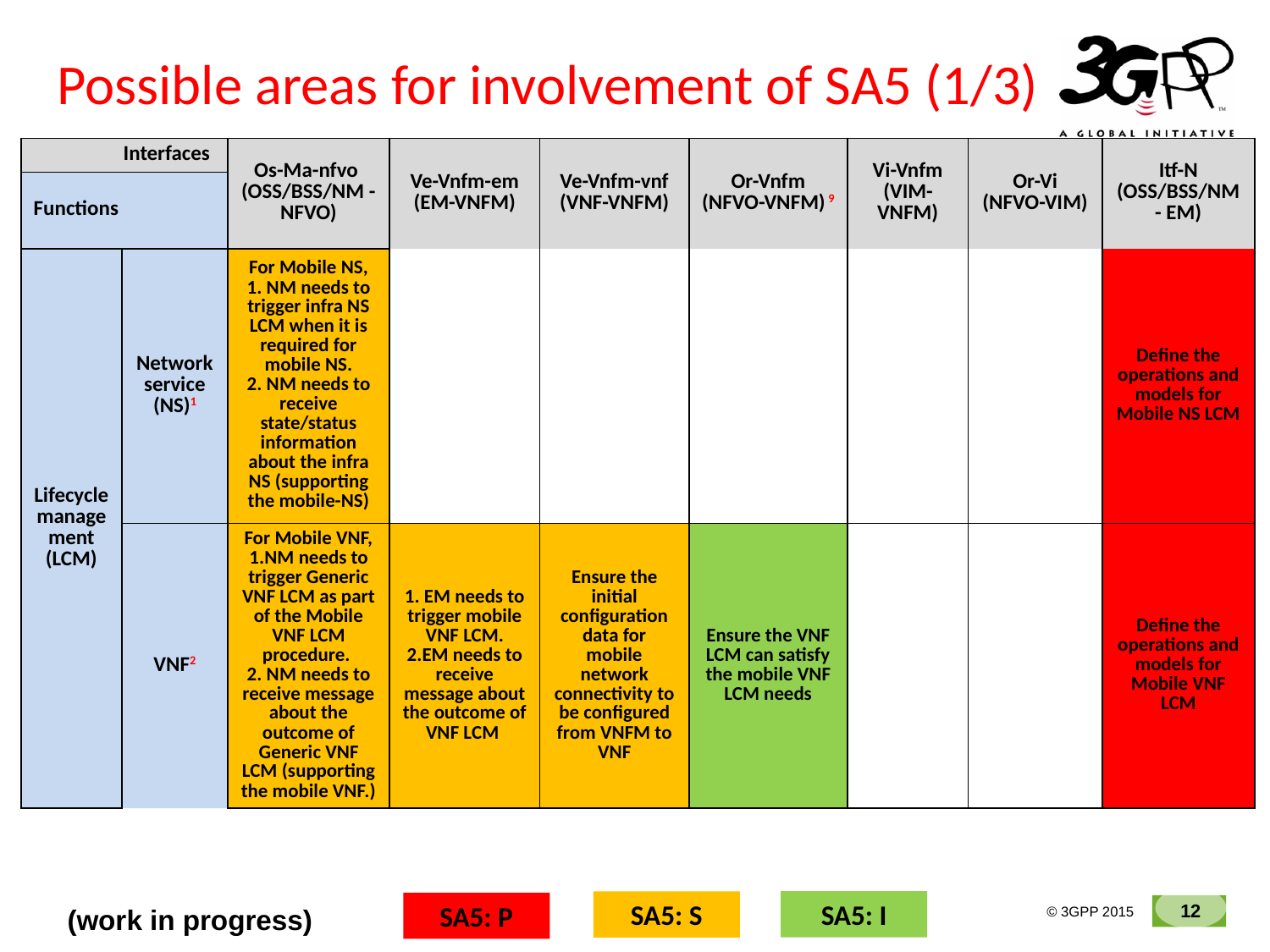

# Possible areas for involvement of SA5 (1/3)
| Interfaces |  | Os-Ma-nfvo (OSS/BSS/NM - NFVO) | Ve-Vnfm-em (EM-VNFM) | Ve-Vnfm-vnf (VNF-VNFM) | Or-Vnfm (NFVO-VNFM) 9 | Vi-Vnfm (VIM-VNFM) | Or-Vi (NFVO-VIM) | Itf-N (OSS/BSS/NM - EM) |
| --- | --- | --- | --- | --- | --- | --- | --- | --- |
| Functions |  |  |  |  |  |  |  |  |
| Lifecycle management (LCM) | Network service (NS)1 | For Mobile NS, 1. NM needs to trigger infra NS LCM when it is required for mobile NS. 2. NM needs to receive state/status information about the infra NS (supporting the mobile-NS) |  |  |  |  |  | Define the operations and models for Mobile NS LCM |
|  | VNF2 | For Mobile VNF, 1.NM needs to trigger Generic VNF LCM as part of the Mobile VNF LCM procedure. 2. NM needs to receive message about the outcome of Generic VNF LCM (supporting the mobile VNF.) | 1. EM needs to trigger mobile VNF LCM. 2.EM needs to receive message about the outcome of VNF LCM | Ensure the initial configuration data for mobile network connectivity to be configured from VNFM to VNF | Ensure the VNF LCM can satisfy the mobile VNF LCM needs |  |  | Define the operations and models for Mobile VNF LCM |
SA5: I
SA5: S
SA5: P
(work in progress)